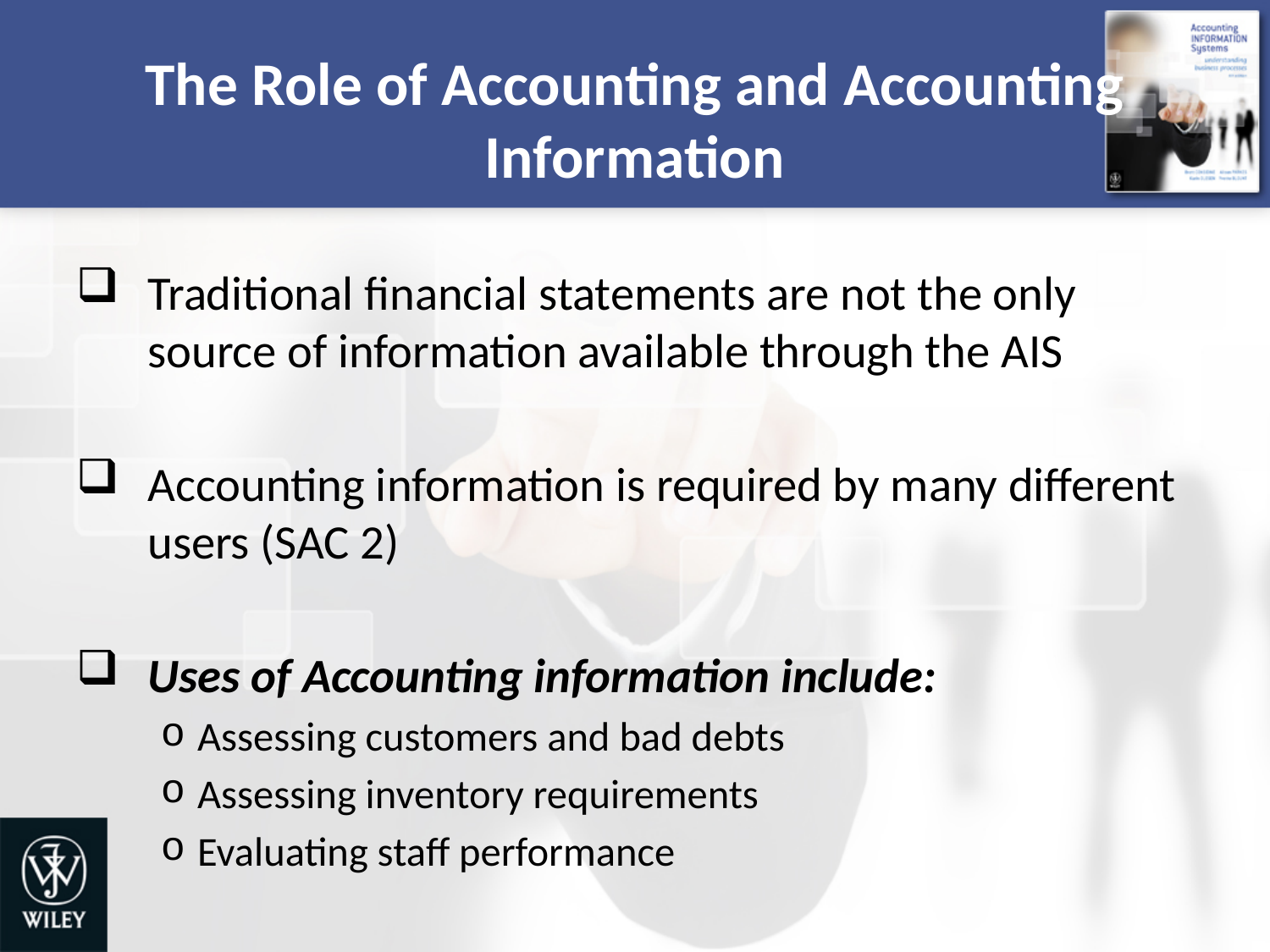

# The Role of Accounting and Accounting Information
Traditional financial statements are not the only source of information available through the AIS

Accounting information is required by many different users (SAC 2)

Uses of Accounting information include:
Assessing customers and bad debts
Assessing inventory requirements
Evaluating staff performance